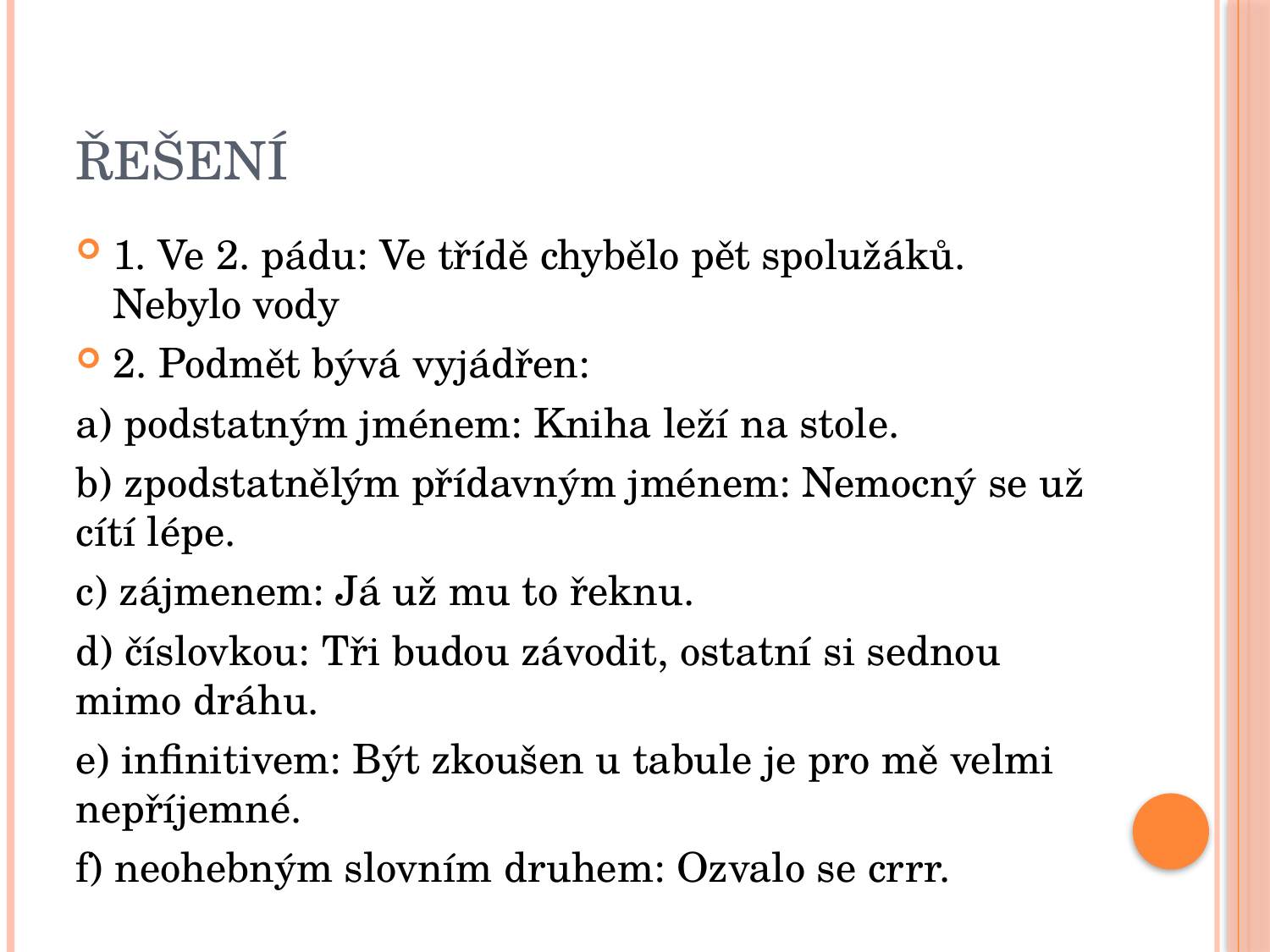

# řešení
1. Ve 2. pádu: Ve třídě chybělo pět spolužáků. Nebylo vody
2. Podmět bývá vyjádřen:
a) podstatným jménem: Kniha leží na stole.
b) zpodstatnělým přídavným jménem: Nemocný se už cítí lépe.
c) zájmenem: Já už mu to řeknu.
d) číslovkou:	Tři budou závodit, ostatní si sednou mimo dráhu.
e) infinitivem: Být zkoušen u tabule je pro mě velmi nepříjemné.
f) neohebným slovním druhem: Ozvalo se crrr.